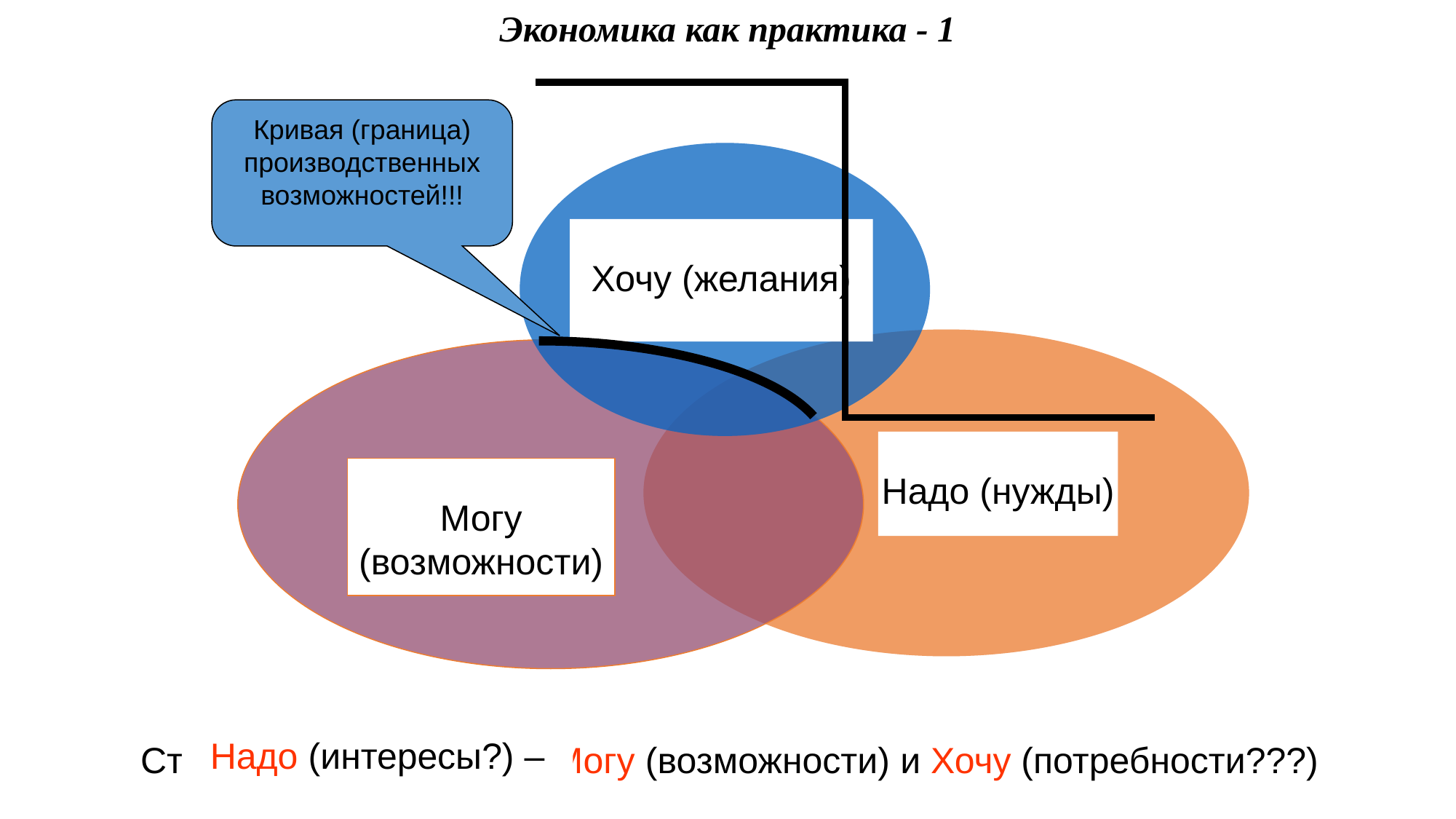

Экономика как практика - 1
Кривая (граница) производственных возможностей!!!

Хочу (желания)

Надо (нужды)

Могу (возможности)

Надо (нужды)

Надо (интересы?) –
Стандартная эк.теория: Могу (возможности) и Хочу (потребности???)